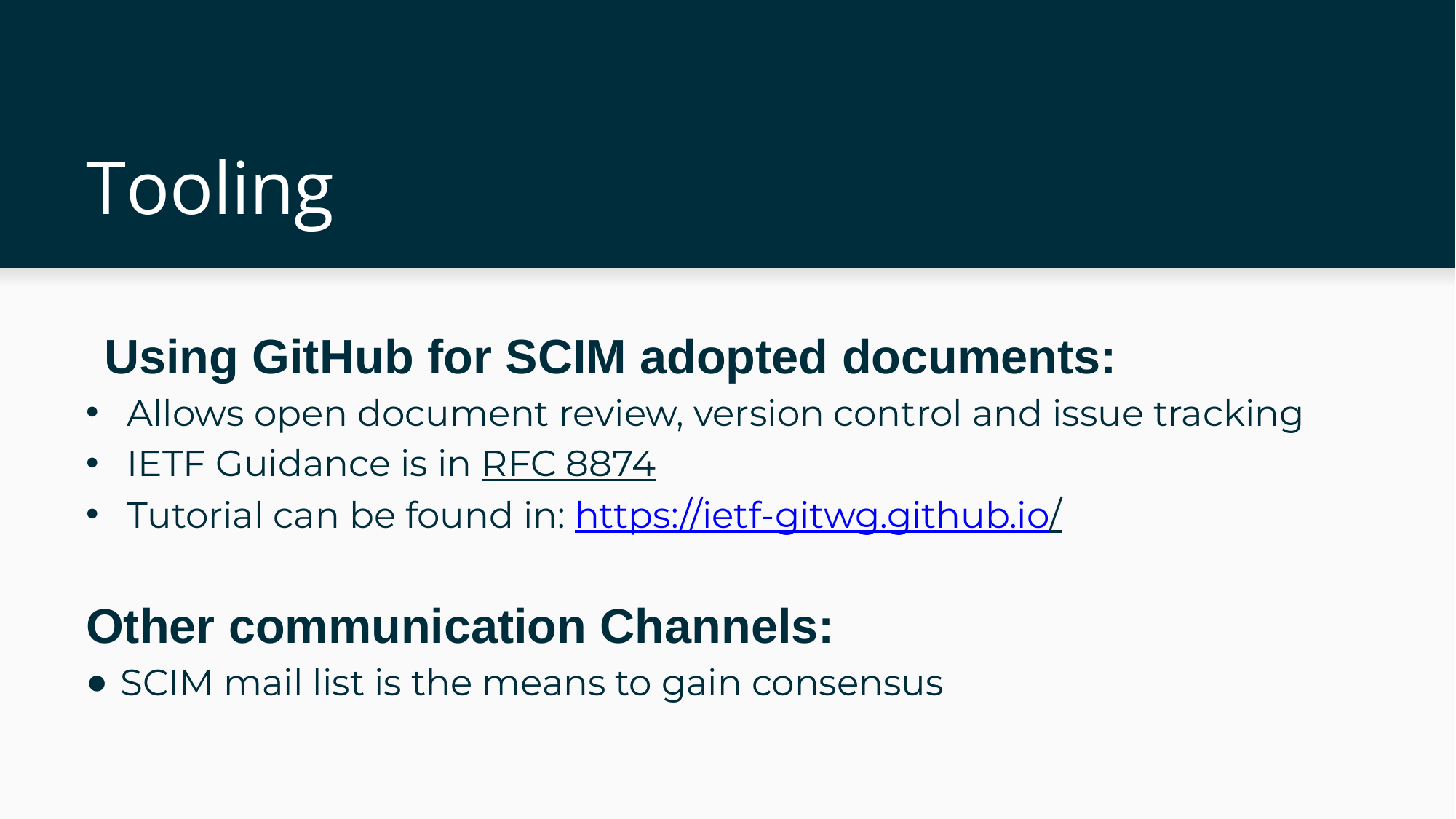

# Tooling
Using GitHub for SCIM adopted documents:
Allows open document review, version control and issue tracking
IETF Guidance is in RFC 8874
Tutorial can be found in: https://ietf-gitwg.github.io/

Other communication Channels:
SCIM mail list is the means to gain consensus